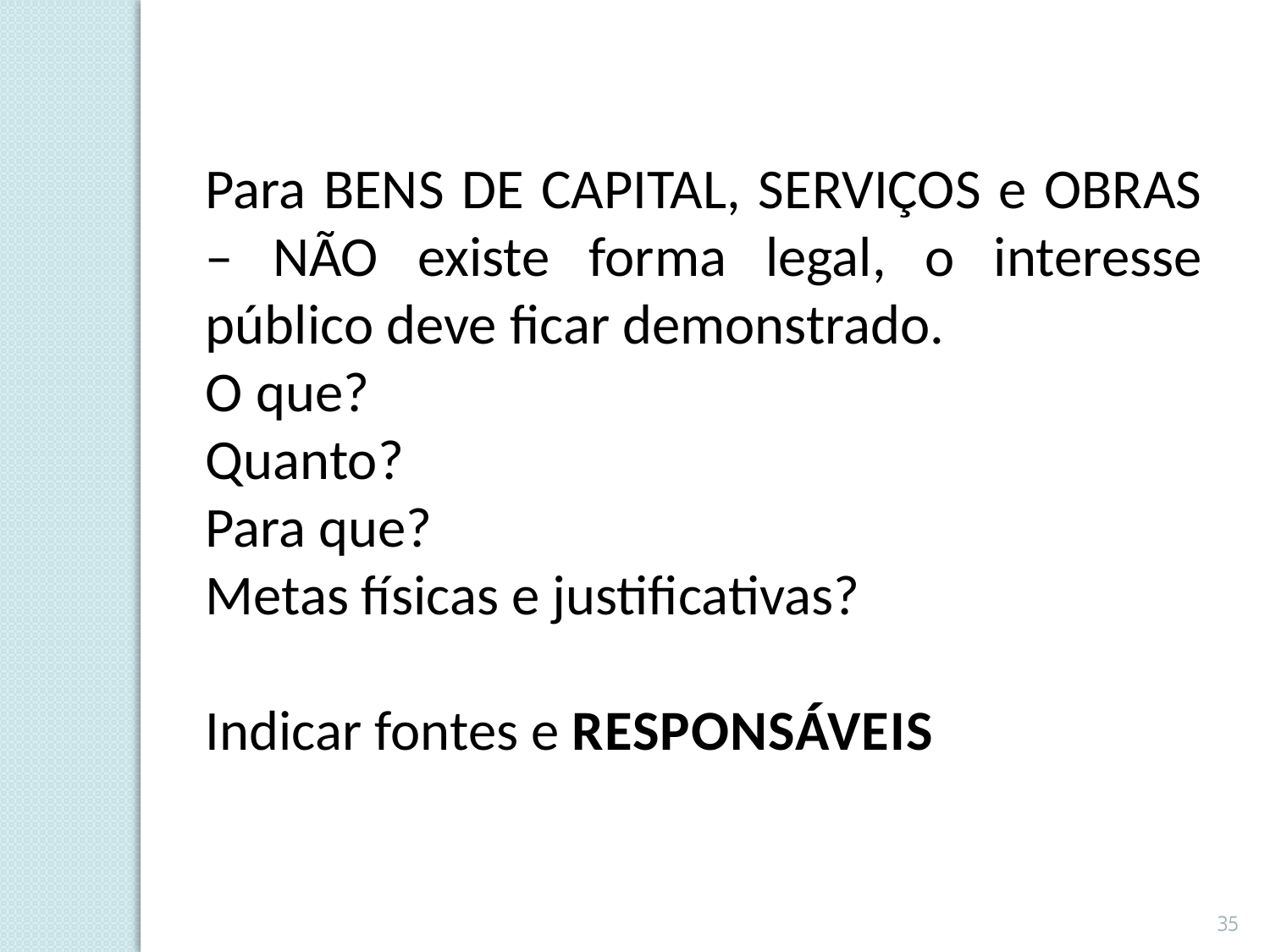

Para BENS DE CAPITAL, SERVIÇOS e OBRAS – NÃO existe forma legal, o interesse público deve ficar demonstrado.
O que?
Quanto?
Para que?
Metas físicas e justificativas?

Indicar fontes e RESPONSÁVEIS

35